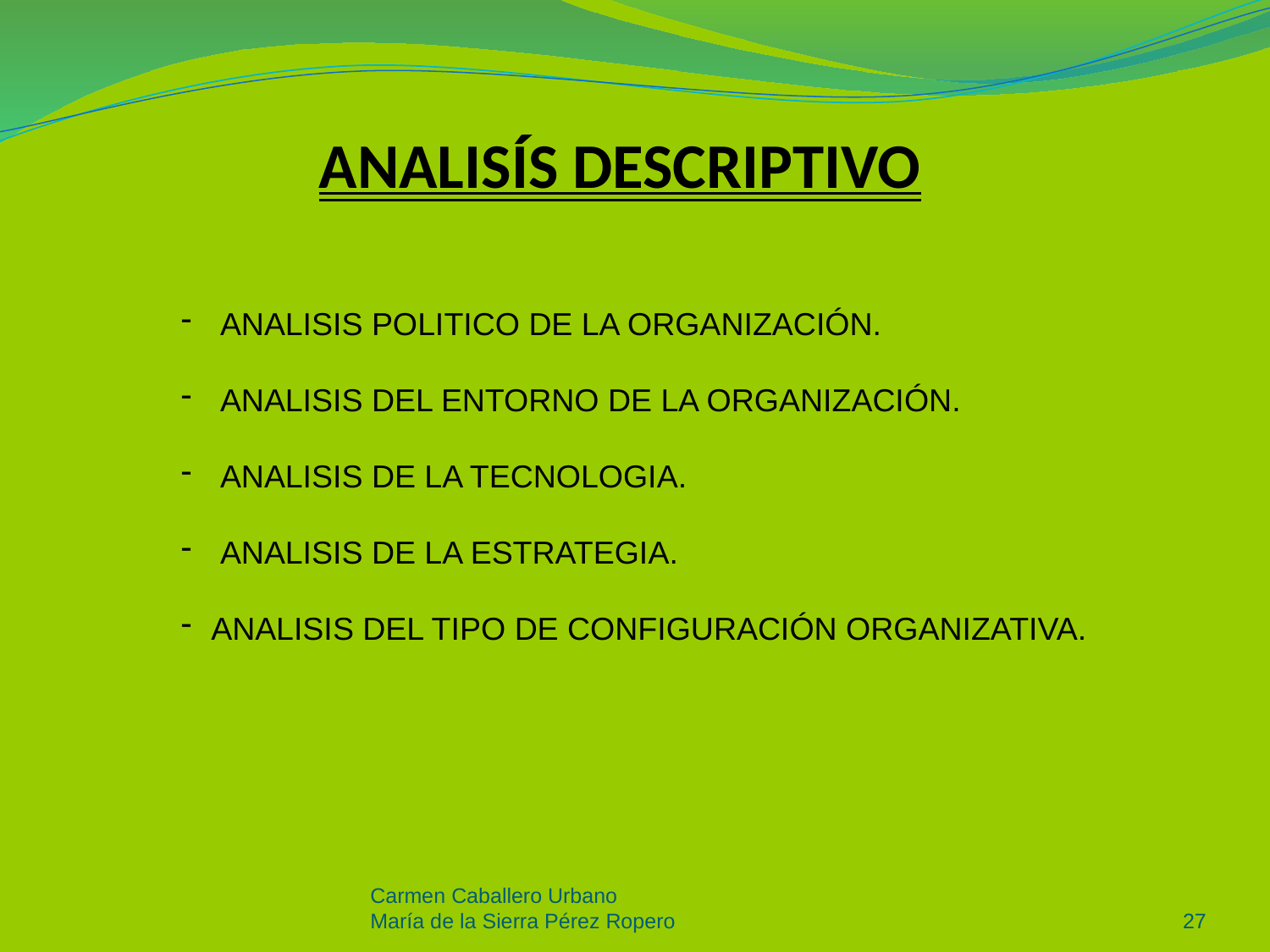

ANALISÍS DESCRIPTIVO
#
 ANALISIS POLITICO DE LA ORGANIZACIÓN.

 ANALISIS DEL ENTORNO DE LA ORGANIZACIÓN.

 ANALISIS DE LA TECNOLOGIA.

 ANALISIS DE LA ESTRATEGIA.

ANALISIS DEL TIPO DE CONFIGURACIÓN ORGANIZATIVA.
Carmen Caballero Urbano
María de la Sierra Pérez Ropero
27